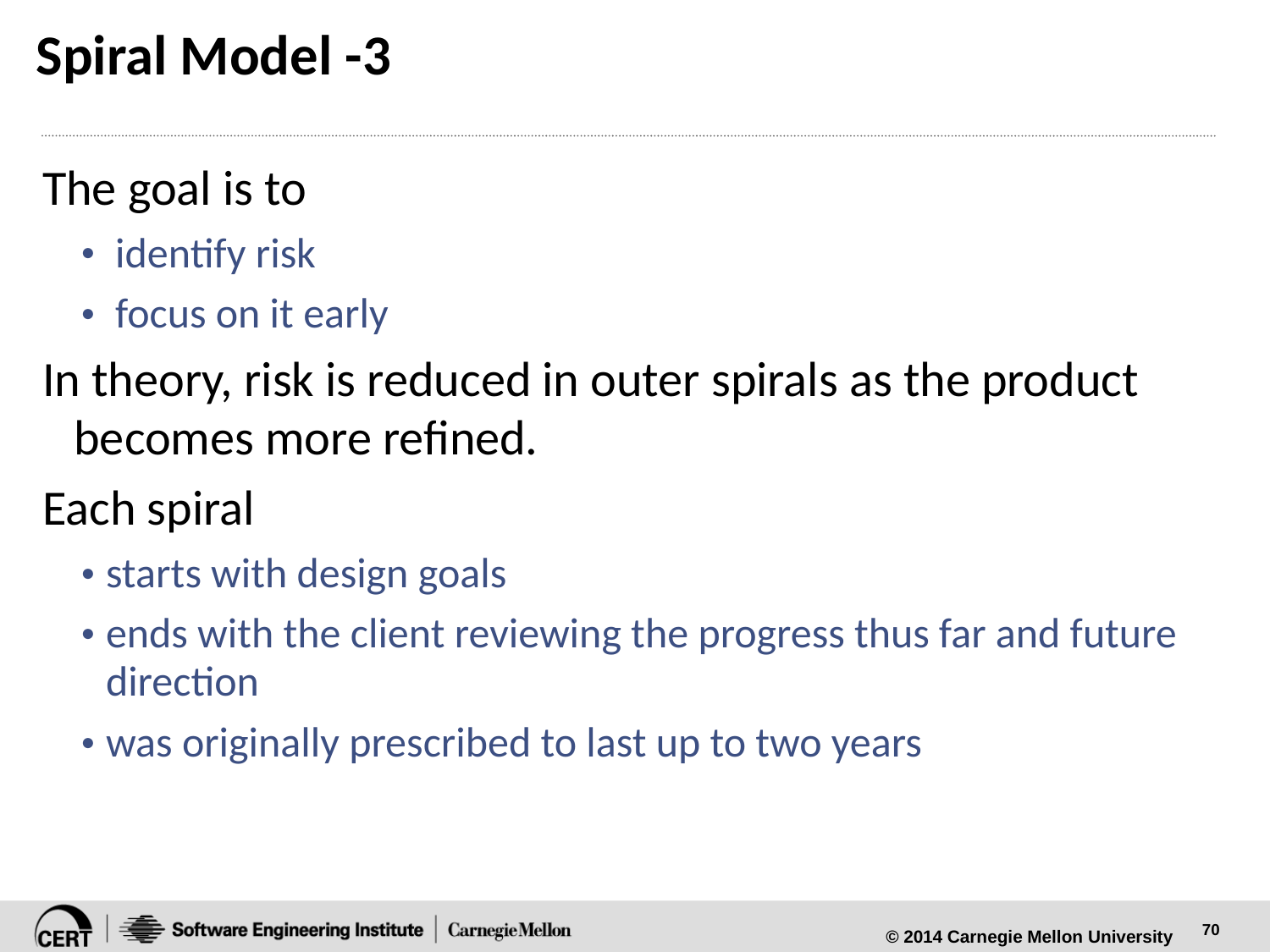

# Spiral Model -3
The goal is to
 identify risk
 focus on it early
In theory, risk is reduced in outer spirals as the product becomes more refined.
Each spiral
starts with design goals
ends with the client reviewing the progress thus far and future direction
was originally prescribed to last up to two years